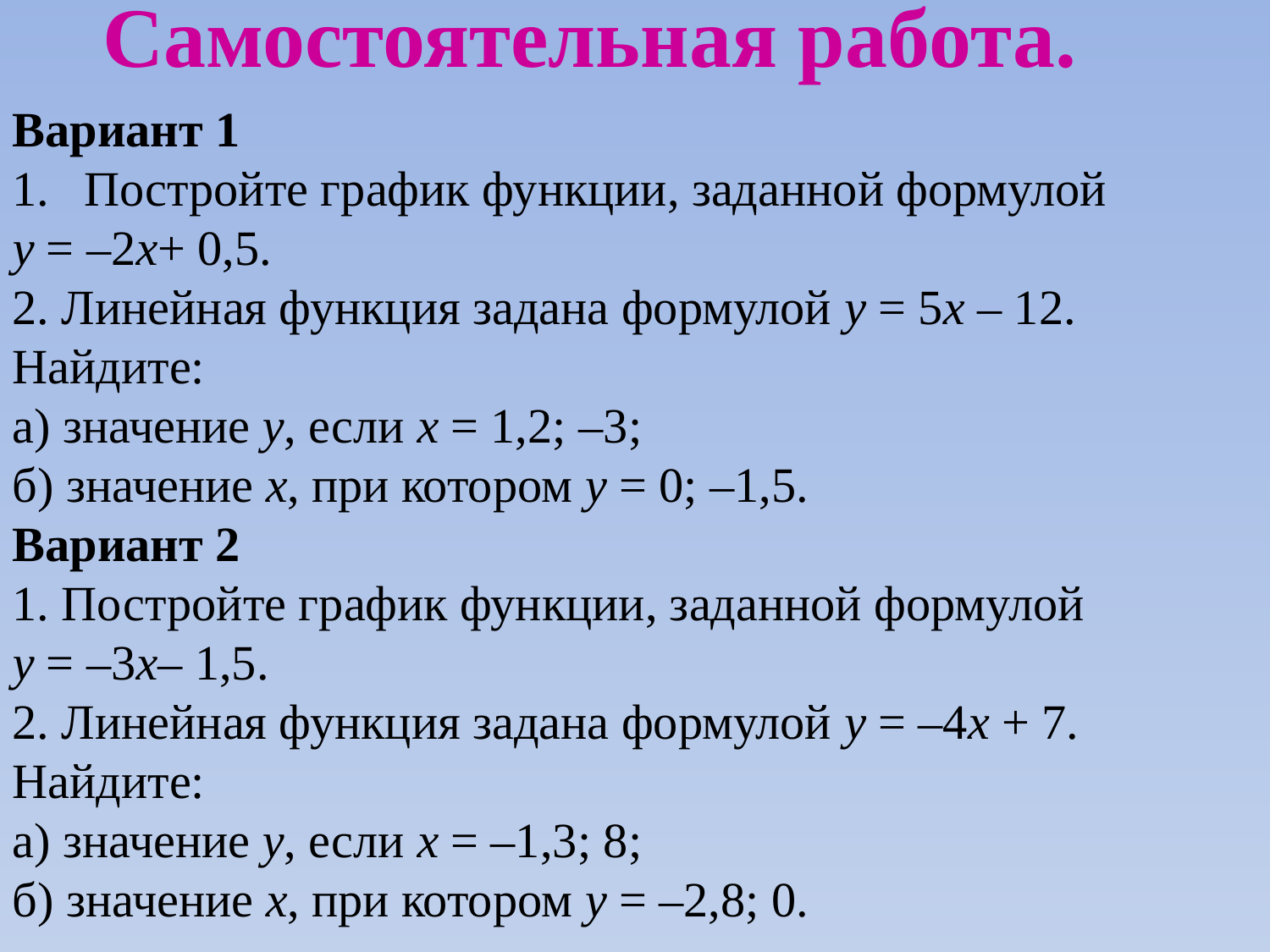

Самостоятельная работа.
Вариант 1
Постройте график функции, заданной формулой
у = –2х+ 0,5.
2. Линейная функция задана формулой у = 5х – 12. Найдите:
а) значение у, если х = 1,2; –3;
б) значение х, при котором у = 0; –1,5.
Вариант 2
1. Постройте график функции, заданной формулой               у = –3х– 1,5.
2. Линейная функция задана формулой у = –4х + 7. Найдите:
а) значение у, если х = –1,3; 8;
б) значение х, при котором у = –2,8; 0.